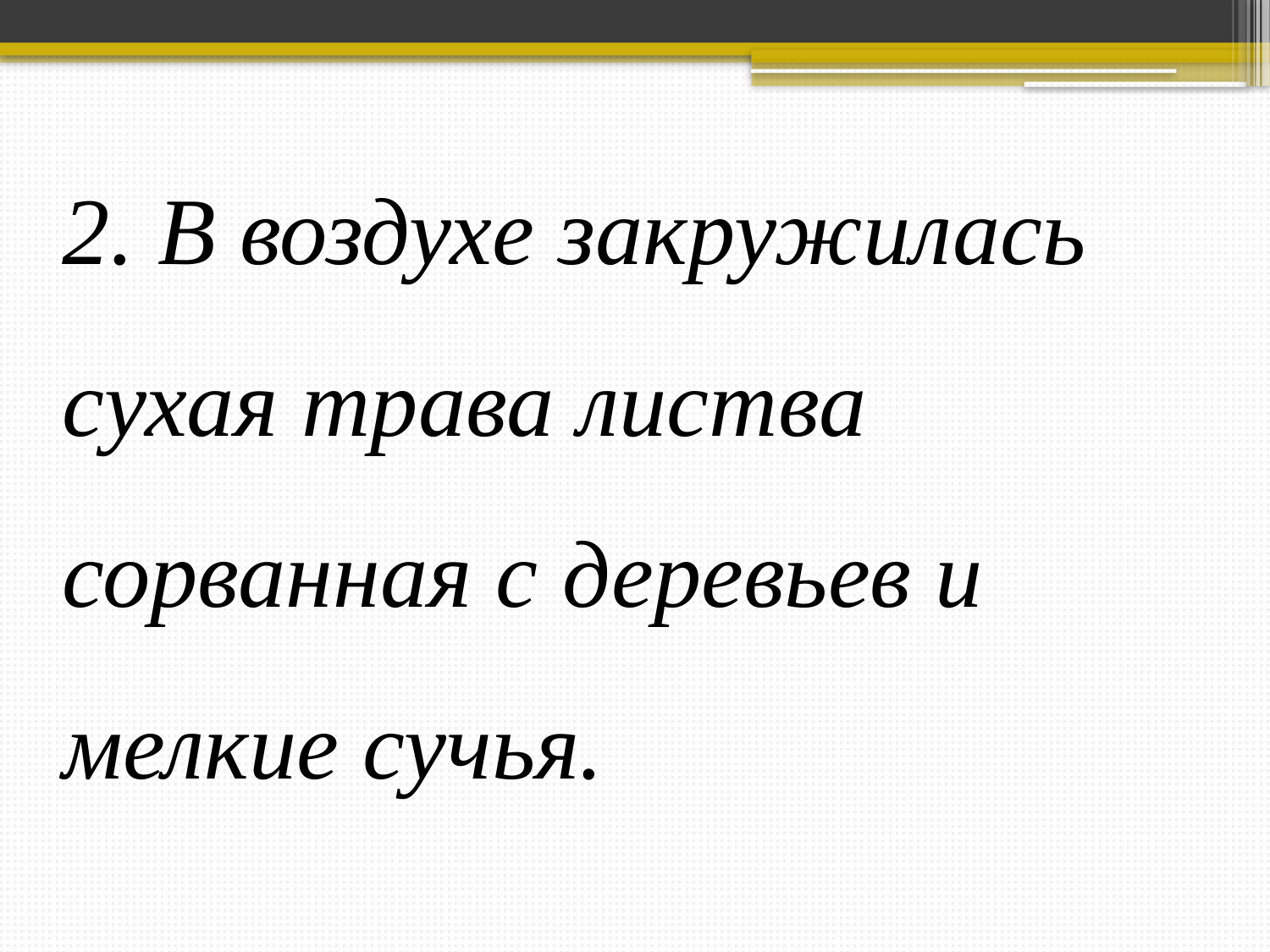

2. В воздухе закружилась сухая трава листва сорванная с деревьев и мелкие сучья.